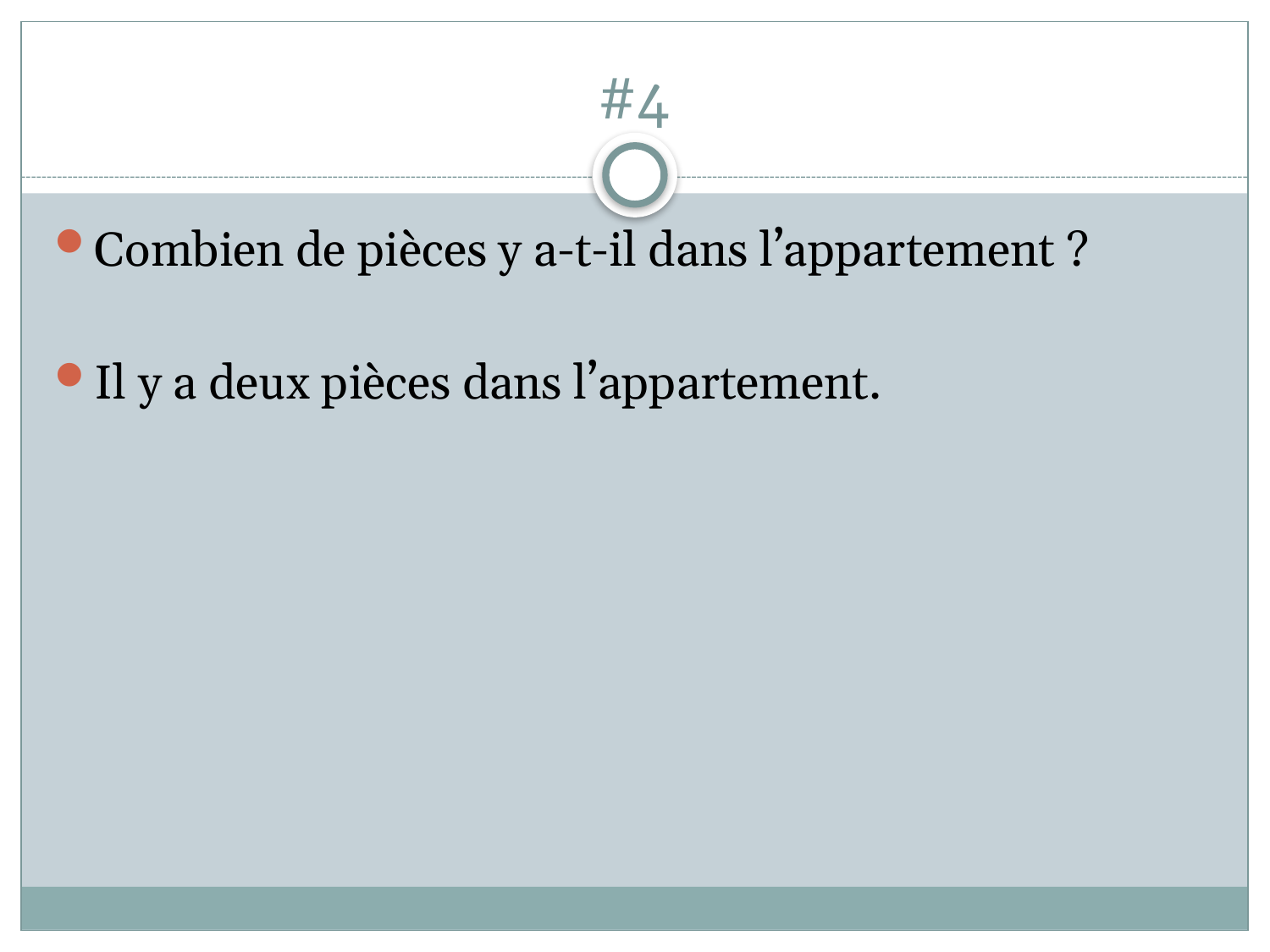

# #4
Combien de pièces y a-t-il dans l’appartement ?

Il y a deux pièces dans l’appartement.